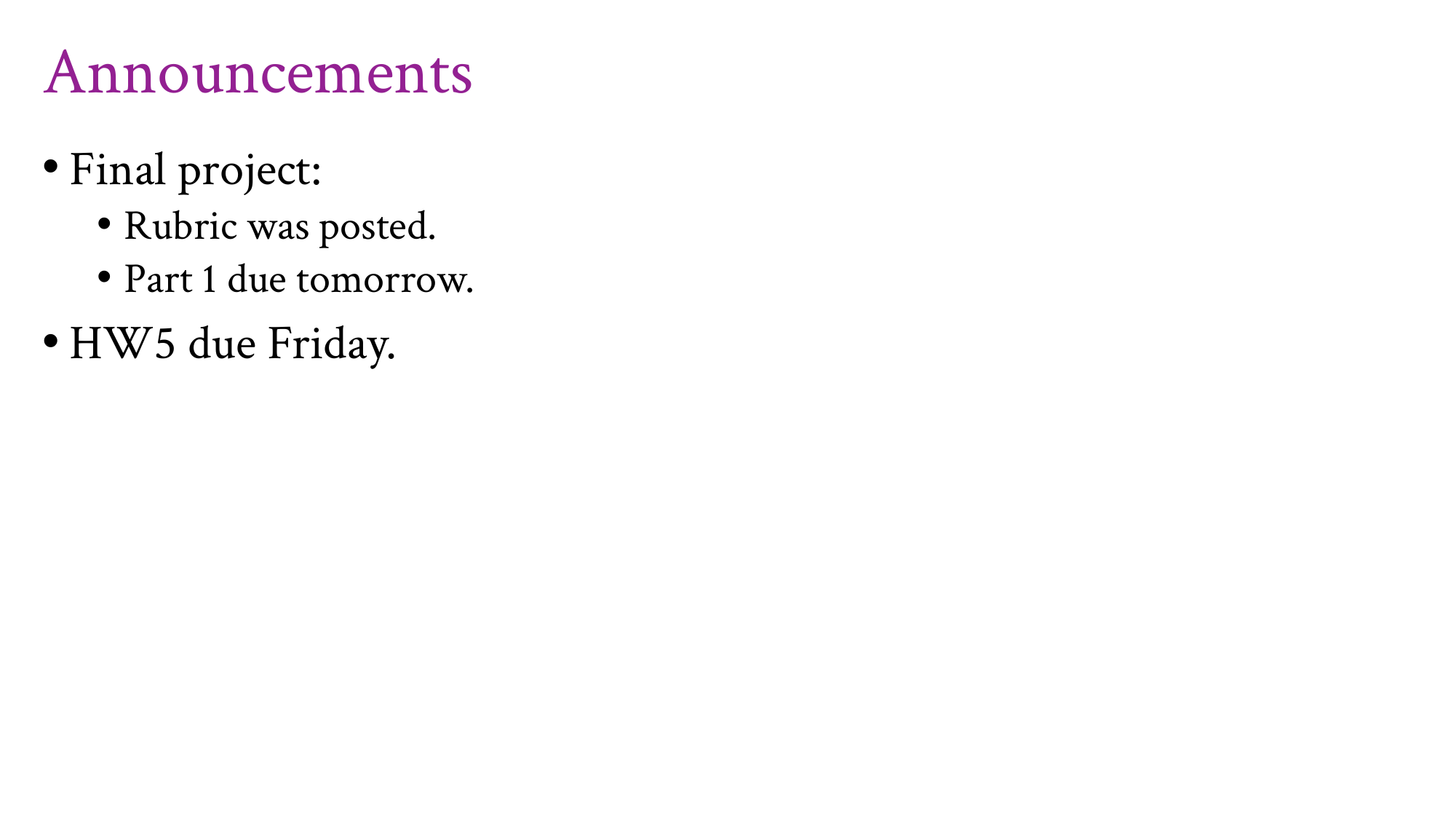

# Announcements
Final project:
Rubric was posted.
Part 1 due tomorrow.
HW5 due Friday.